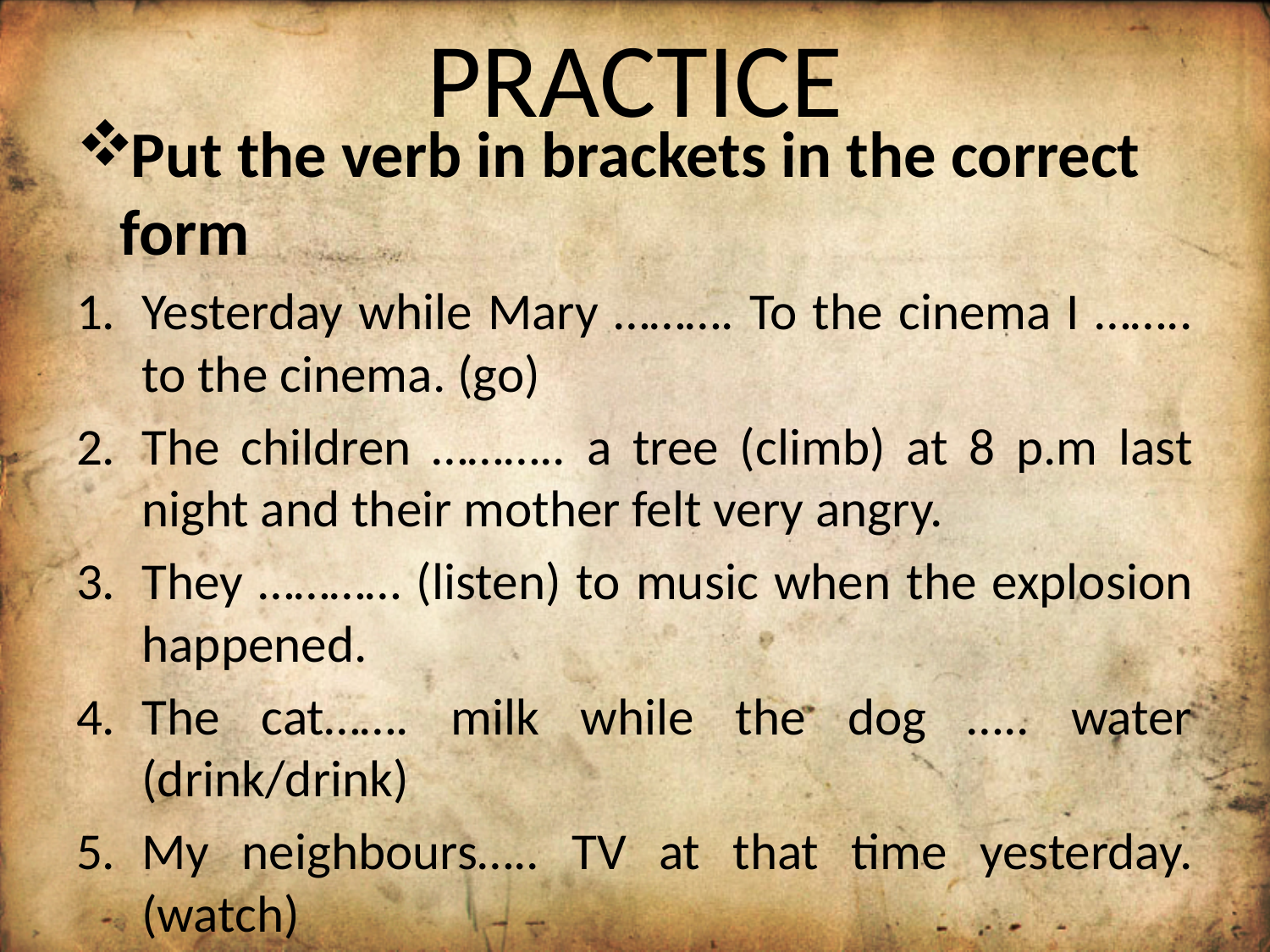

# PRACTICE
Put the verb in brackets in the correct form
Yesterday while Mary ………. To the cinema I …….. to the cinema. (go)
The children ……….. a tree (climb) at 8 p.m last night and their mother felt very angry.
They ………… (listen) to music when the explosion happened.
The cat……. milk while the dog ….. water (drink/drink)
My neighbours….. TV at that time yesterday. (watch)